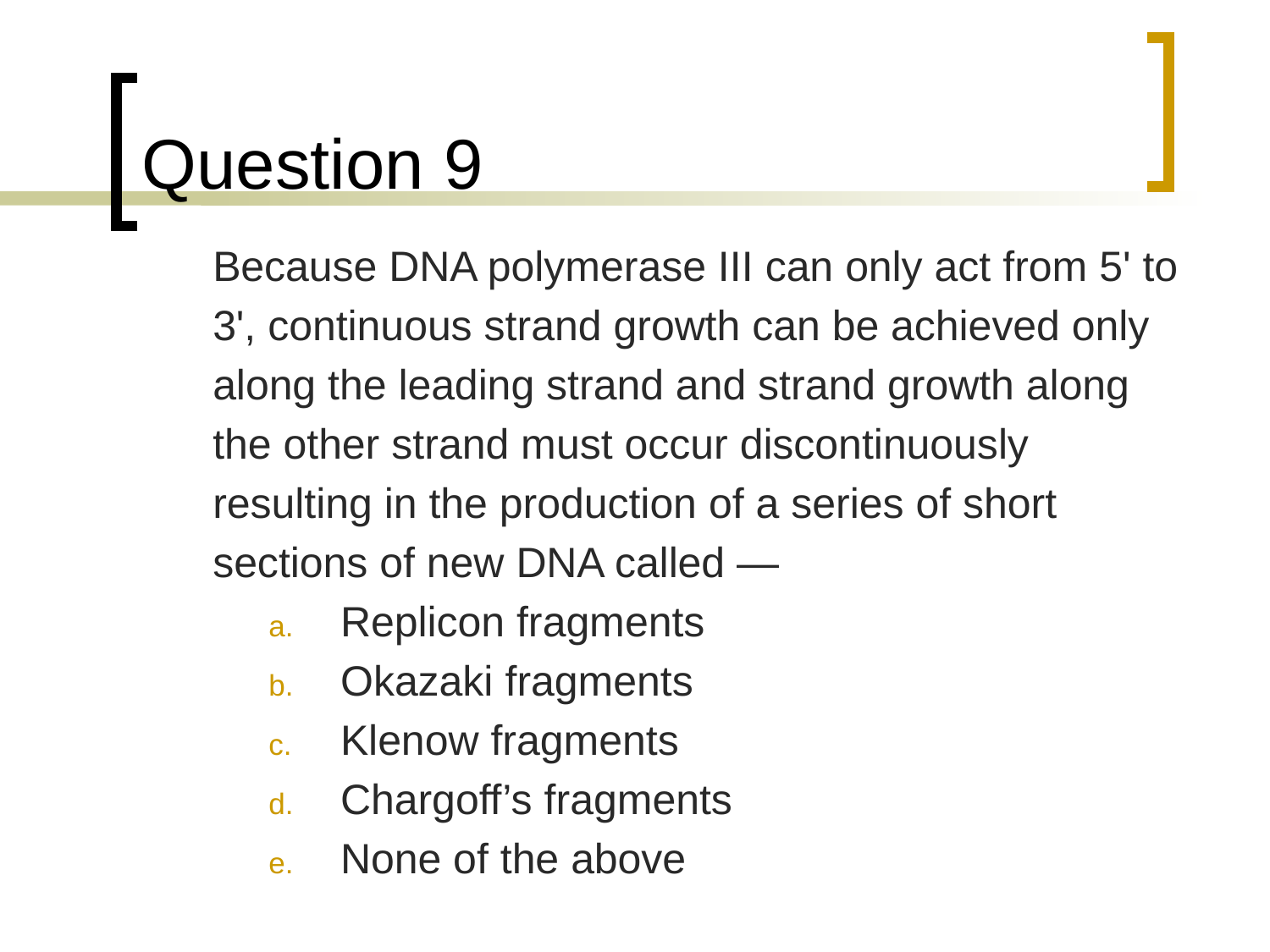

# Question 9
Because DNA polymerase III can only act from 5' to
3', continuous strand growth can be achieved only
along the leading strand and strand growth along
the other strand must occur discontinuously
resulting in the production of a series of short
sections of new DNA called —
Replicon fragments
Okazaki fragments
Klenow fragments
Chargoff’s fragments
None of the above